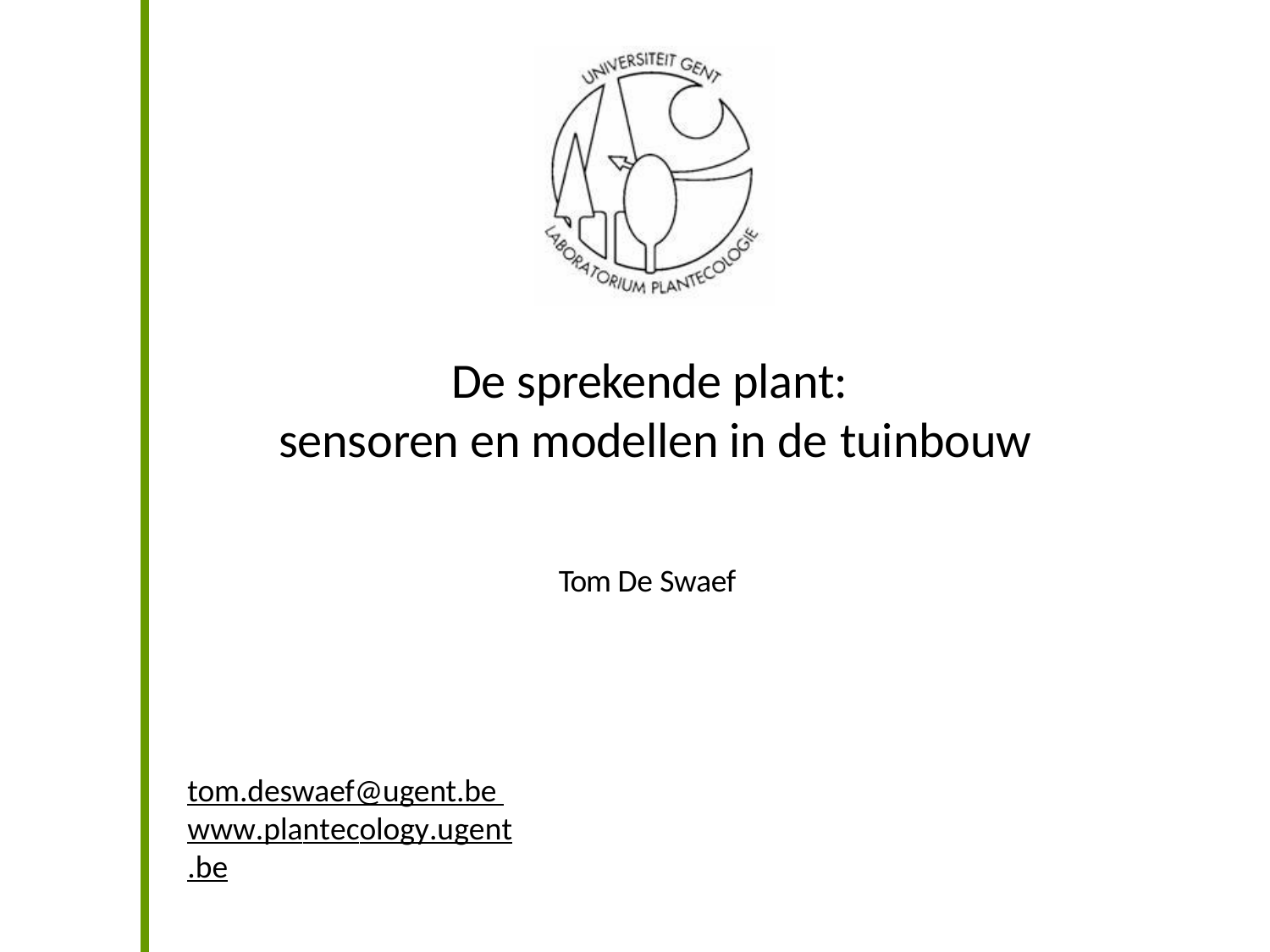

# De sprekende plant:  sensoren en modellen in de tuinbouw
Tom De Swaef
tom.deswaef@ugent.be  www.plantecology.ugent.be